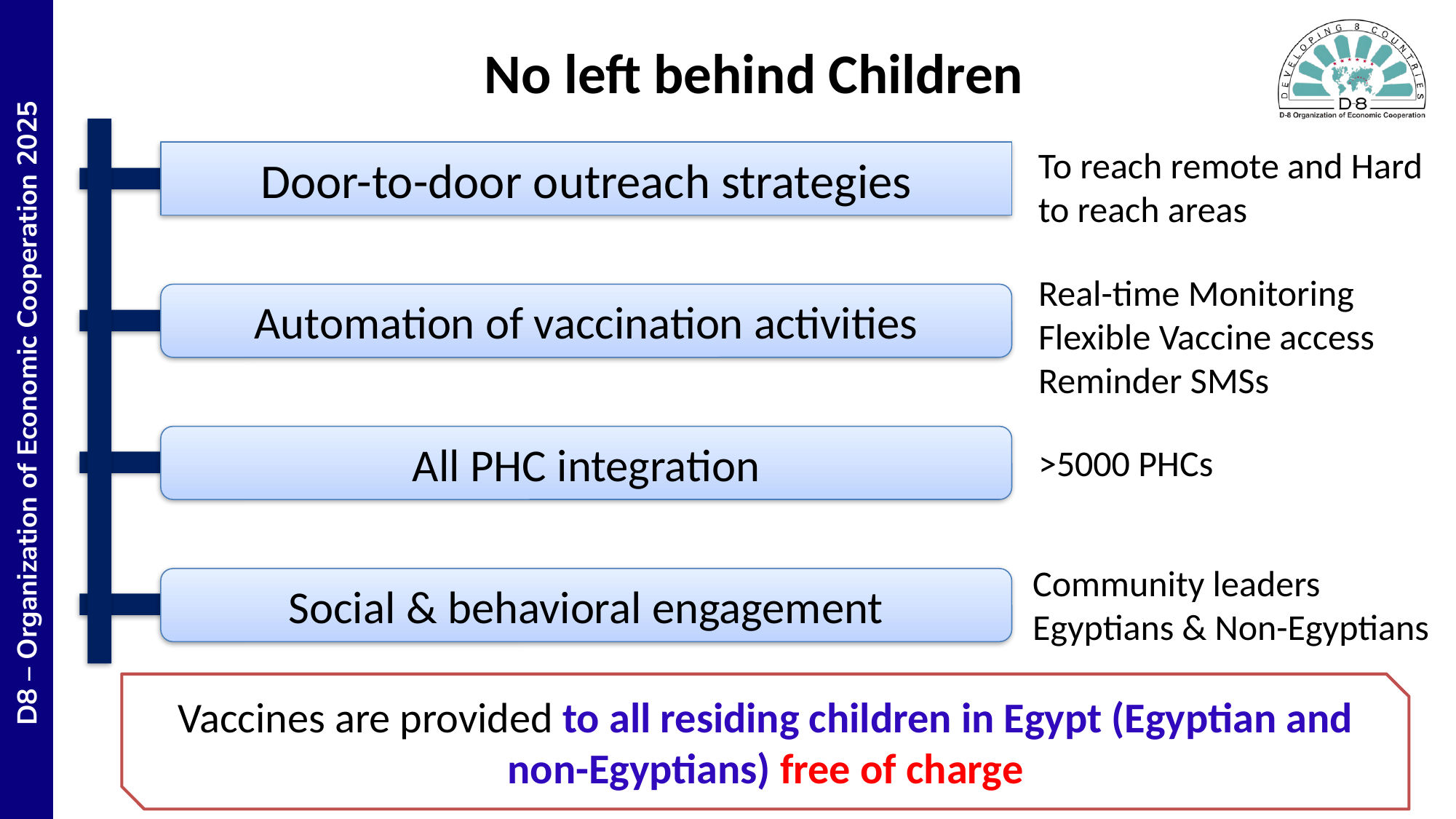

No left behind Children

To reach remote and Hard to reach areas
Door-to-door outreach strategies
Real-time Monitoring
Flexible Vaccine access
Reminder SMSs

Automation of vaccination activities

All PHC integration
>5000 PHCs
Community leaders
Egyptians & Non-Egyptians

Social & behavioral engagement
Vaccines are provided to all residing children in Egypt (Egyptian and non-Egyptians) free of charge